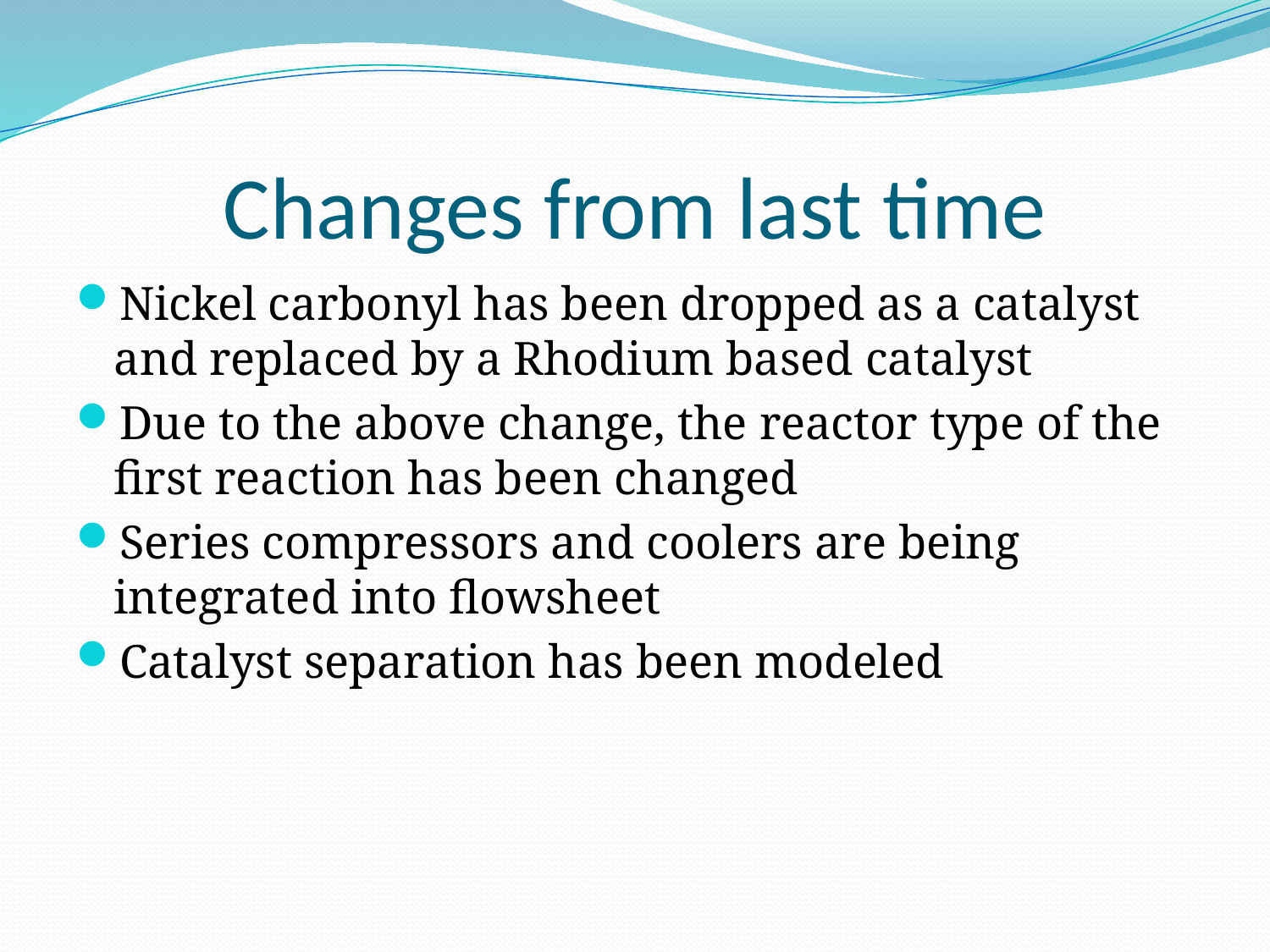

# Changes from last time
Nickel carbonyl has been dropped as a catalyst and replaced by a Rhodium based catalyst
Due to the above change, the reactor type of the first reaction has been changed
Series compressors and coolers are being integrated into flowsheet
Catalyst separation has been modeled